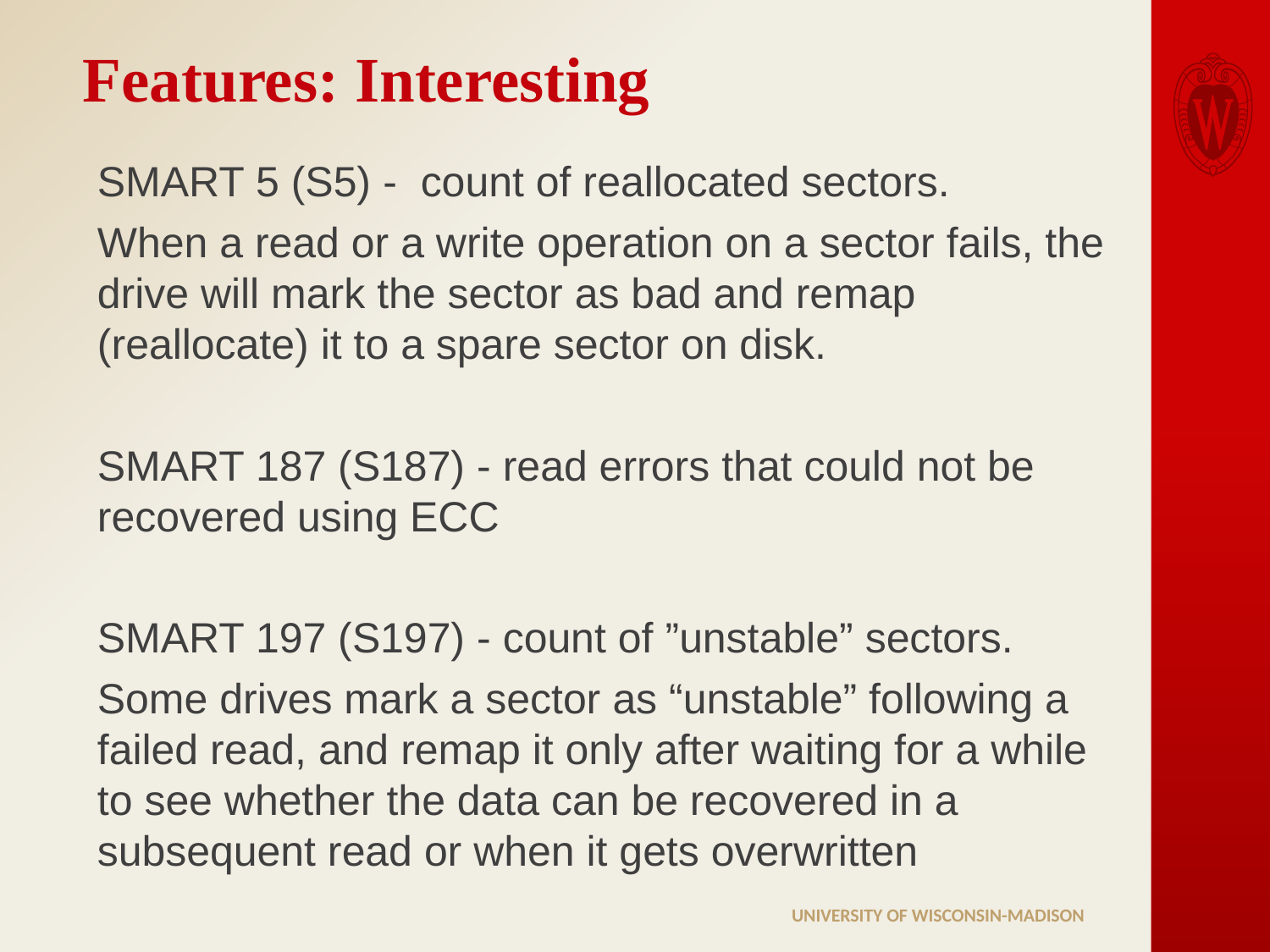

# Features: Interesting
SMART 5 (S5) -  count of reallocated sectors.
When a read or a write operation on a sector fails, the drive will mark the sector as bad and remap (reallocate) it to a spare sector on disk.

SMART 187 (S187) - read errors that could not be recovered using ECC

SMART 197 (S197) - count of ”unstable” sectors.
Some drives mark a sector as “unstable” following a failed read, and remap it only after waiting for a while to see whether the data can be recovered in a subsequent read or when it gets overwritten